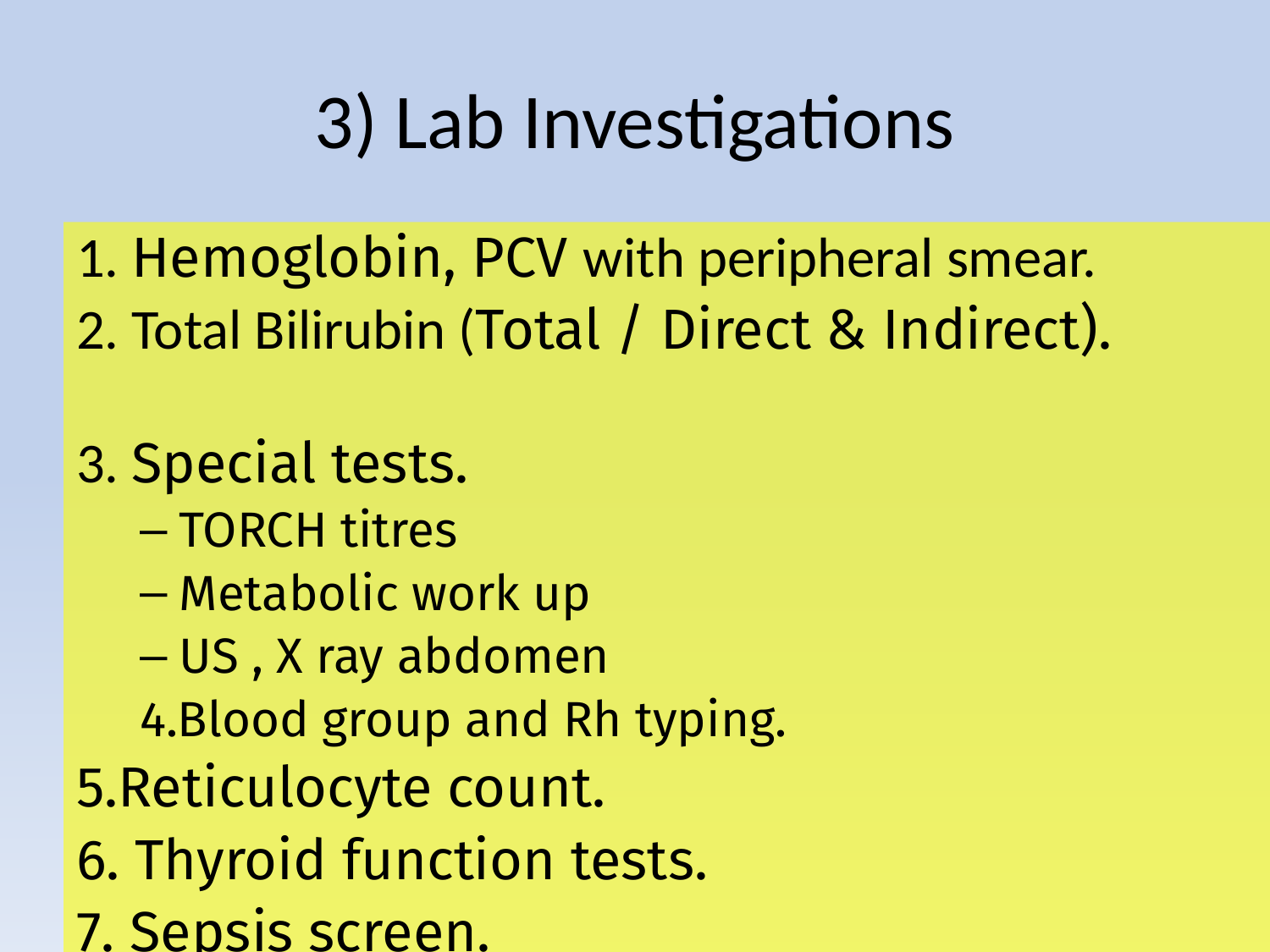

# 3) Lab Investigations
1. Hemoglobin, PCV with peripheral smear.
2. Total Bilirubin (Total / Direct & Indirect).
3. Special tests.
TORCH titres
Metabolic work up
US , X ray abdomen
4.Blood group and Rh typing.
5.Reticulocyte count.
6. Thyroid function tests.
7. Sepsis screen.